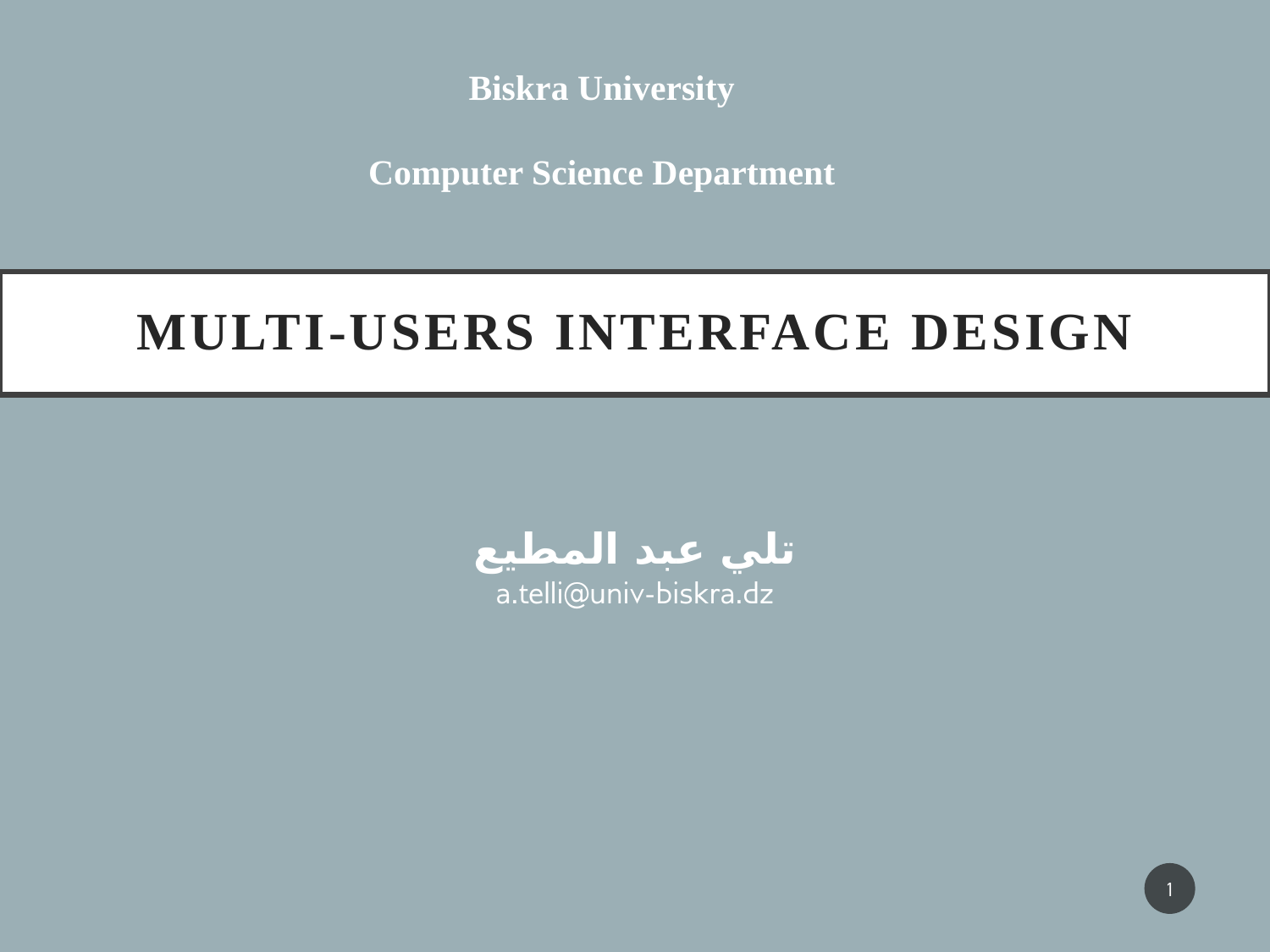

Biskra University
Computer Science Department

# Multi-users interface design
تلي عبد المطيع
a.telli@univ-biskra.dz

1